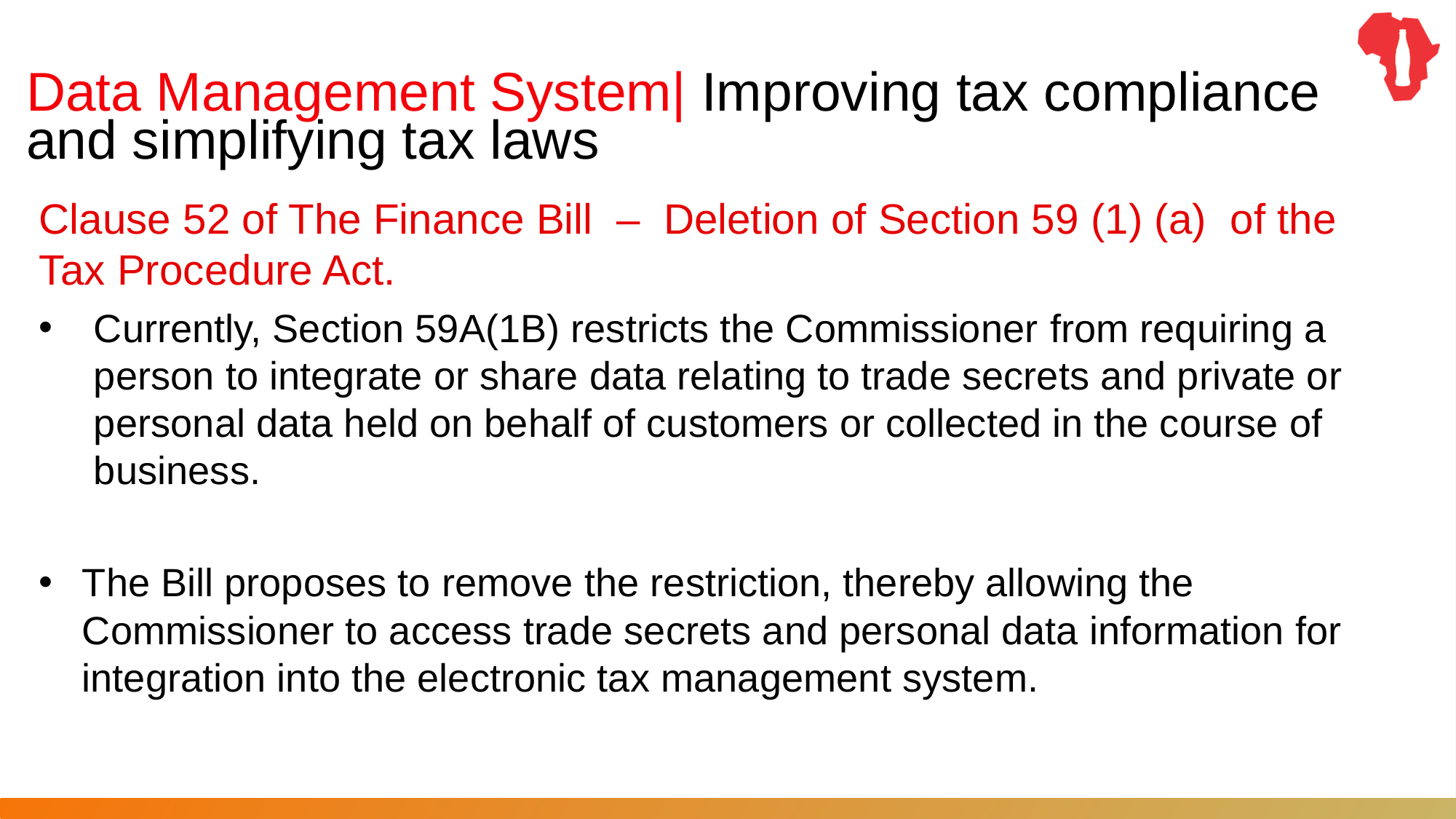

# Data Management System| Improving tax compliance and simplifying tax laws

Clause 52 of The Finance Bill  –  Deletion of Section 59 (1) (a)  of the Tax Procedure Act.
Currently, Section 59A(1B) restricts the Commissioner from requiring a person to integrate or share data relating to trade secrets and private or personal data held on behalf of customers or collected in the course of business.

The Bill proposes to remove the restriction, thereby allowing the Commissioner to access trade secrets and personal data information for integration into the electronic tax management system.